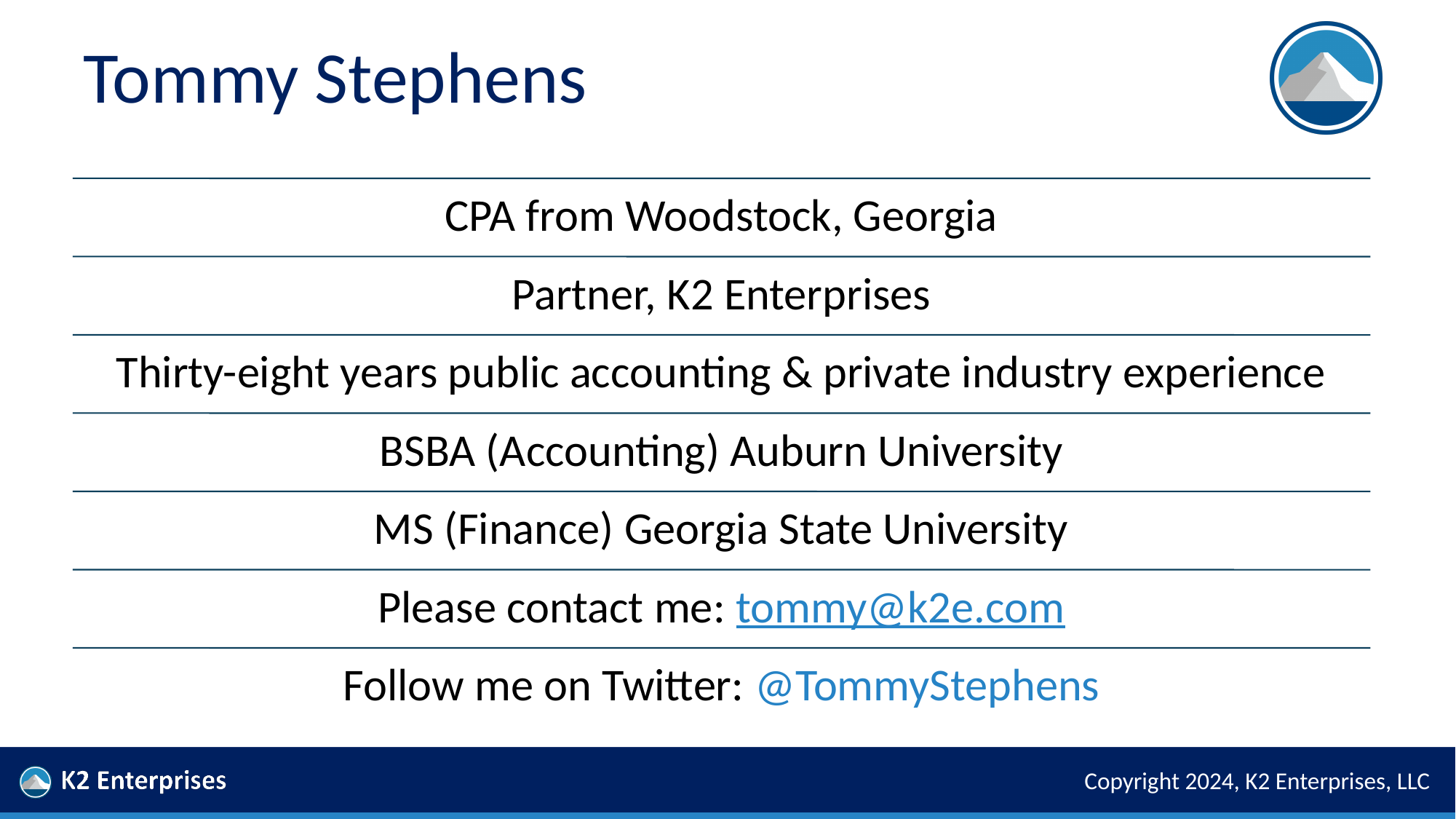

# Tommy Stephens
CPA from Woodstock, Georgia
Partner, K2 Enterprises
Thirty-eight years public accounting & private industry experience
BSBA (Accounting) Auburn University
MS (Finance) Georgia State University
Please contact me: tommy@k2e.com
Follow me on Twitter: @TommyStephens